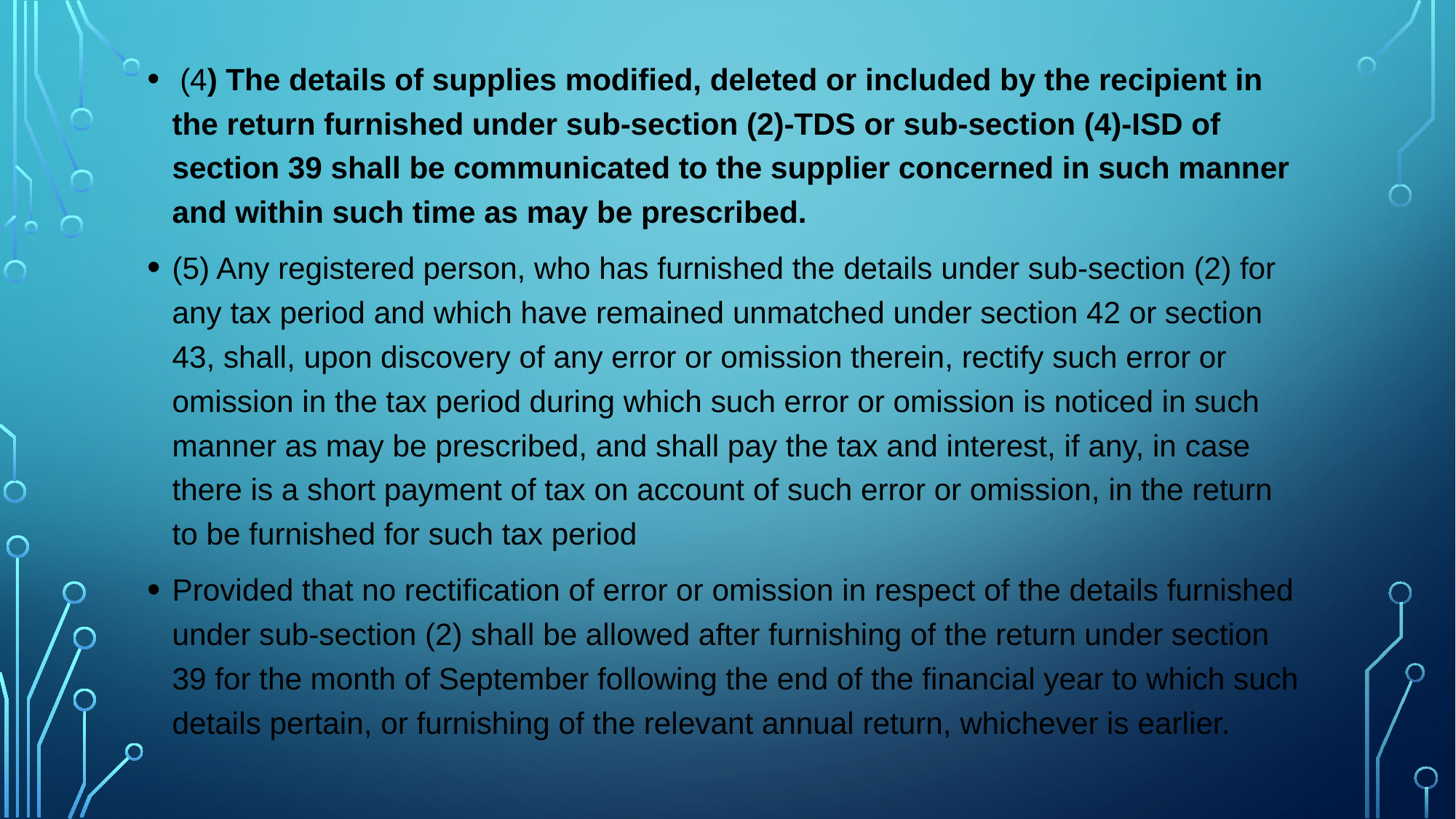

(4) The details of supplies modified, deleted or included by the recipient in the return furnished under sub-section (2)-TDS or sub-section (4)-ISD of section 39 shall be communicated to the supplier concerned in such manner and within such time as may be prescribed.
(5) Any registered person, who has furnished the details under sub-section (2) for any tax period and which have remained unmatched under section 42 or section 43, shall, upon discovery of any error or omission therein, rectify such error or omission in the tax period during which such error or omission is noticed in such manner as may be prescribed, and shall pay the tax and interest, if any, in case there is a short payment of tax on account of such error or omission, in the return to be furnished for such tax period
Provided that no rectification of error or omission in respect of the details furnished under sub-section (2) shall be allowed after furnishing of the return under section 39 for the month of September following the end of the financial year to which such details pertain, or furnishing of the relevant annual return, whichever is earlier.